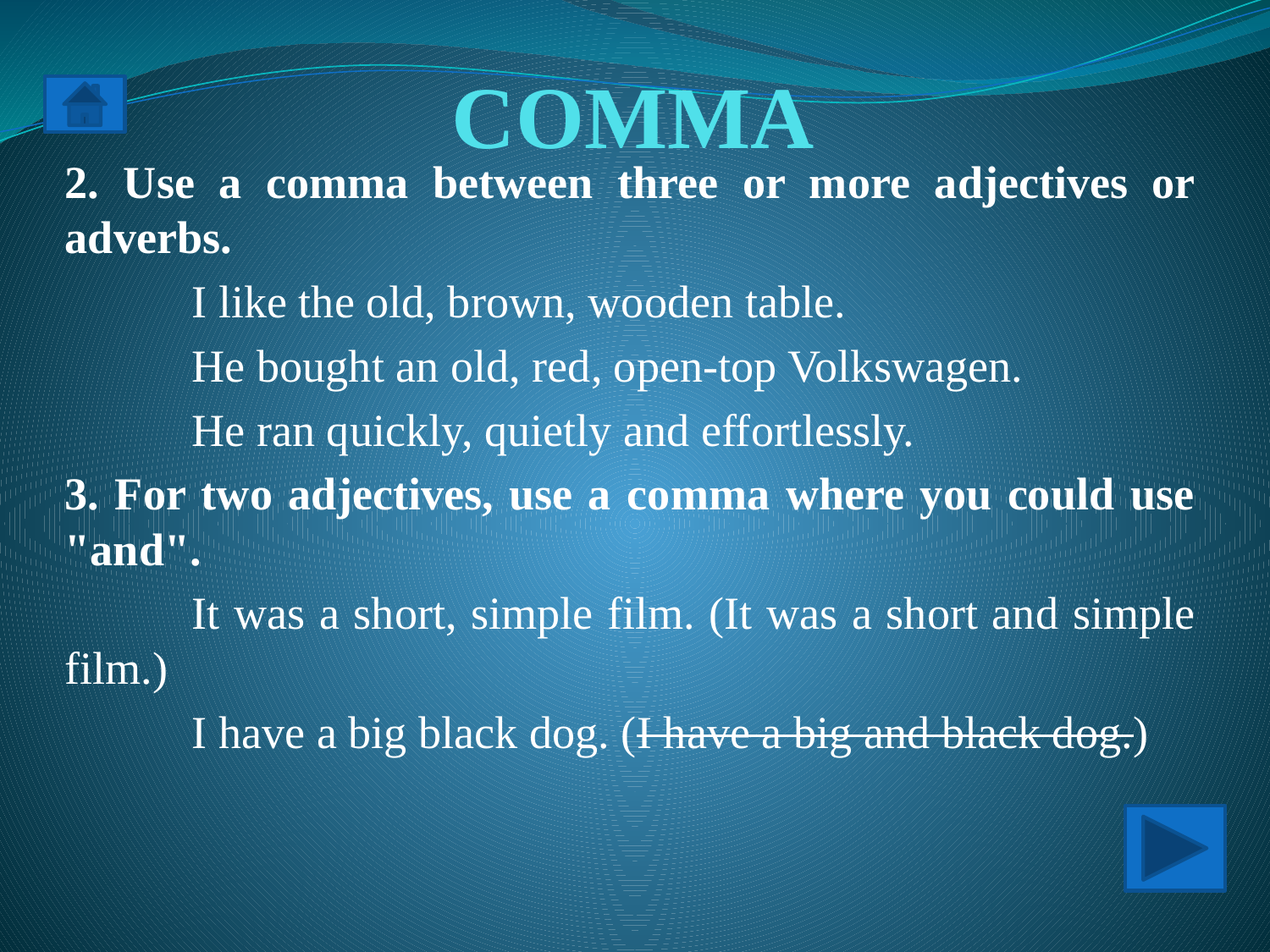

# COMMA

2. Use a comma between three or more adjectives or adverbs.
	I like the old, brown, wooden table.
	He bought an old, red, open-top Volkswagen.
	He ran quickly, quietly and effortlessly.
3. For two adjectives, use a comma where you could use "and".
	It was a short, simple film. (It was a short and simple film.)
	I have a big black dog. (I have a big and black dog.)